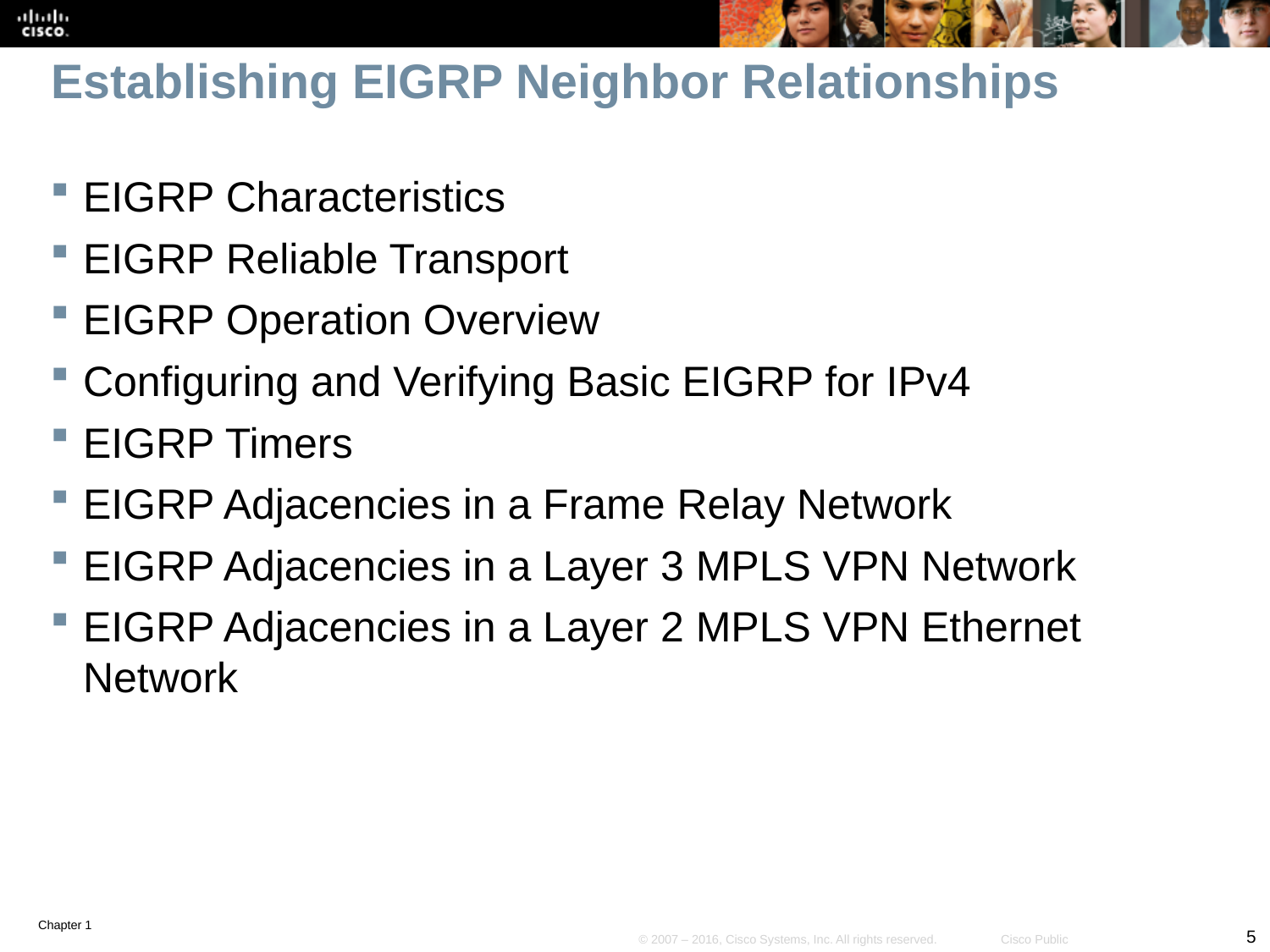

# Establishing EIGRP Neighbor Relationships
EIGRP Characteristics
EIGRP Reliable Transport
EIGRP Operation Overview
Configuring and Verifying Basic EIGRP for IPv4
EIGRP Timers
EIGRP Adjacencies in a Frame Relay Network
EIGRP Adjacencies in a Layer 3 MPLS VPN Network
EIGRP Adjacencies in a Layer 2 MPLS VPN Ethernet Network